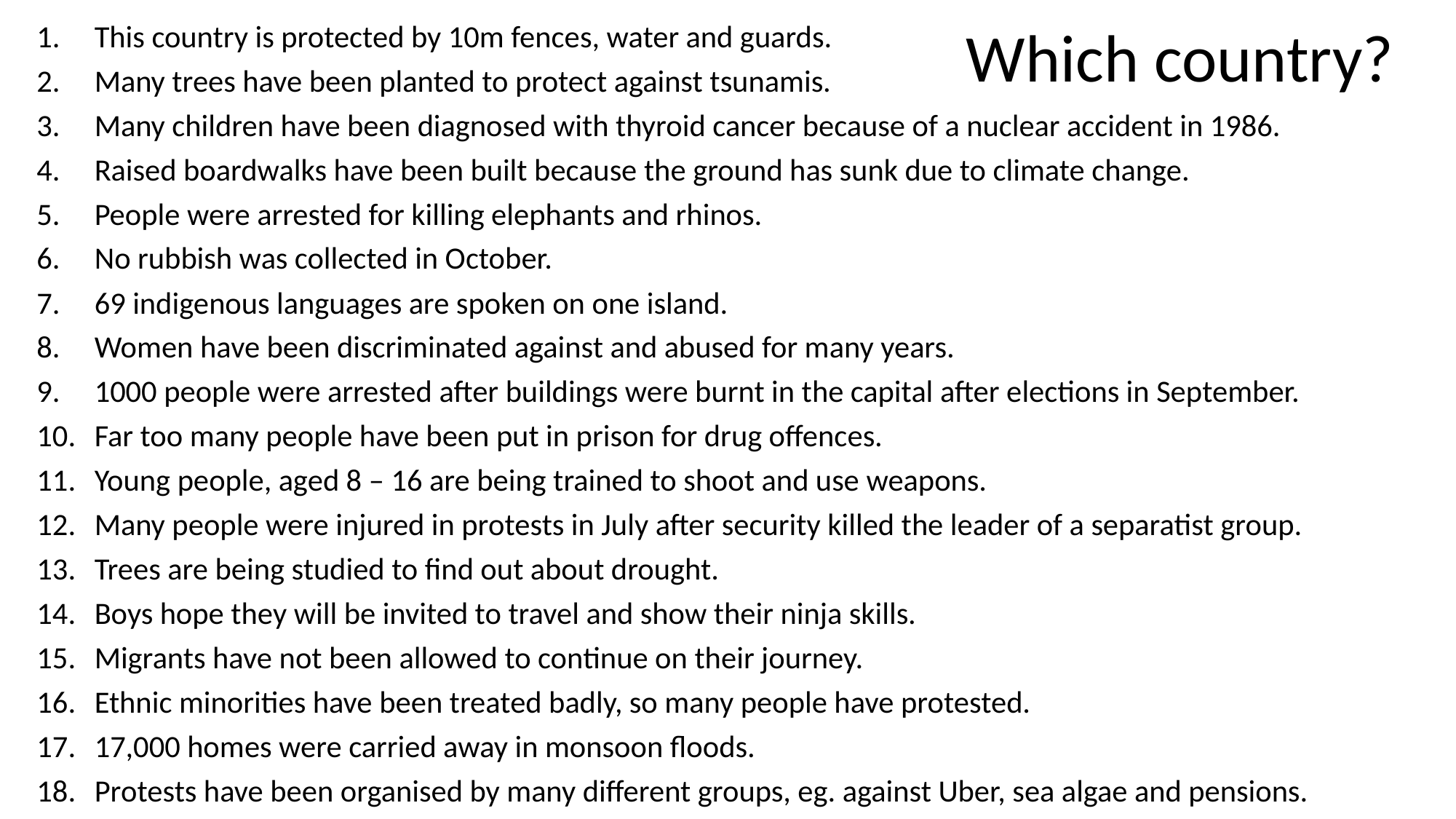

This country is protected by 10m fences, water and guards.
Many trees have been planted to protect against tsunamis.
Many children have been diagnosed with thyroid cancer because of a nuclear accident in 1986.
Raised boardwalks have been built because the ground has sunk due to climate change.
People were arrested for killing elephants and rhinos.
No rubbish was collected in October.
69 indigenous languages are spoken on one island.
Women have been discriminated against and abused for many years.
1000 people were arrested after buildings were burnt in the capital after elections in September.
Far too many people have been put in prison for drug offences.
Young people, aged 8 – 16 are being trained to shoot and use weapons.
Many people were injured in protests in July after security killed the leader of a separatist group.
Trees are being studied to find out about drought.
Boys hope they will be invited to travel and show their ninja skills.
Migrants have not been allowed to continue on their journey.
Ethnic minorities have been treated badly, so many people have protested.
17,000 homes were carried away in monsoon floods.
Protests have been organised by many different groups, eg. against Uber, sea algae and pensions.
# Which country?